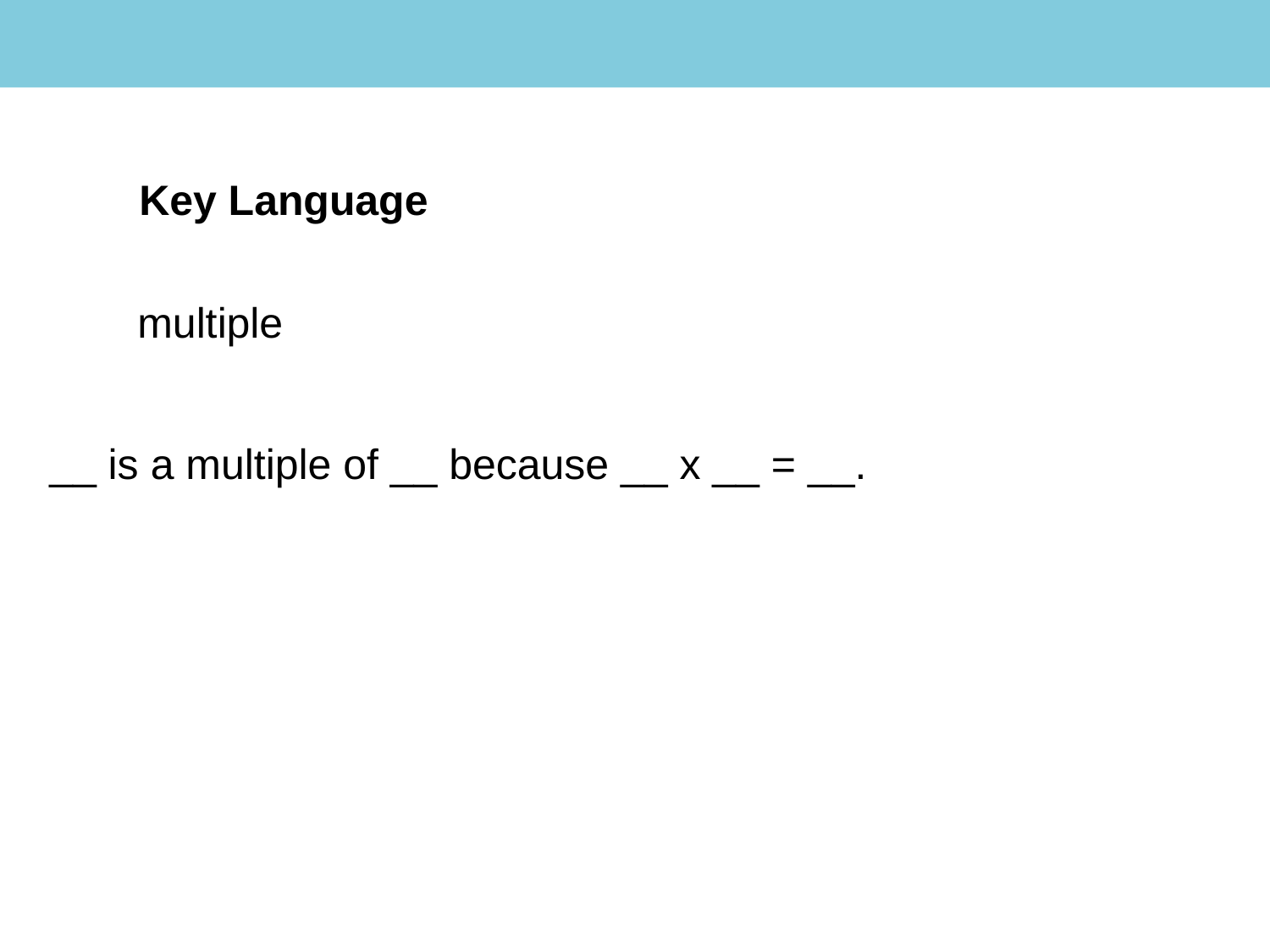

Upper KS2 Fractions Lesson 10
#
Key Language
multiple
__ is a multiple of __ because __ x __ = __.